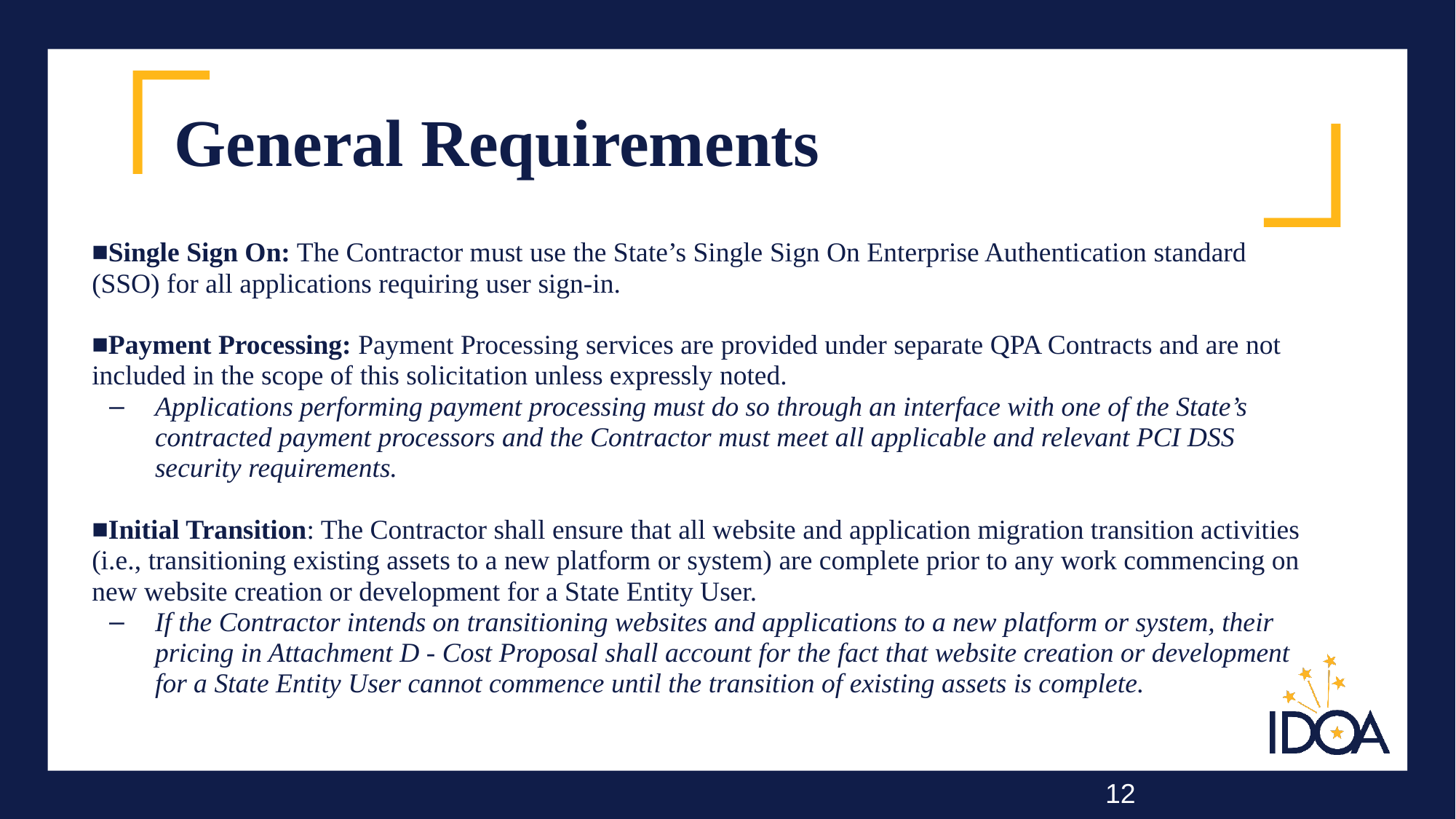

# General Requirements
Single Sign On: The Contractor must use the State’s Single Sign On Enterprise Authentication standard (SSO) for all applications requiring user sign-in.

Payment Processing: Payment Processing services are provided under separate QPA Contracts and are not included in the scope of this solicitation unless expressly noted.
Applications performing payment processing must do so through an interface with one of the State’s contracted payment processors and the Contractor must meet all applicable and relevant PCI DSS security requirements.

Initial Transition: The Contractor shall ensure that all website and application migration transition activities (i.e., transitioning existing assets to a new platform or system) are complete prior to any work commencing on new website creation or development for a State Entity User.
If the Contractor intends on transitioning websites and applications to a new platform or system, their pricing in Attachment D - Cost Proposal shall account for the fact that website creation or development for a State Entity User cannot commence until the transition of existing assets is complete.

12